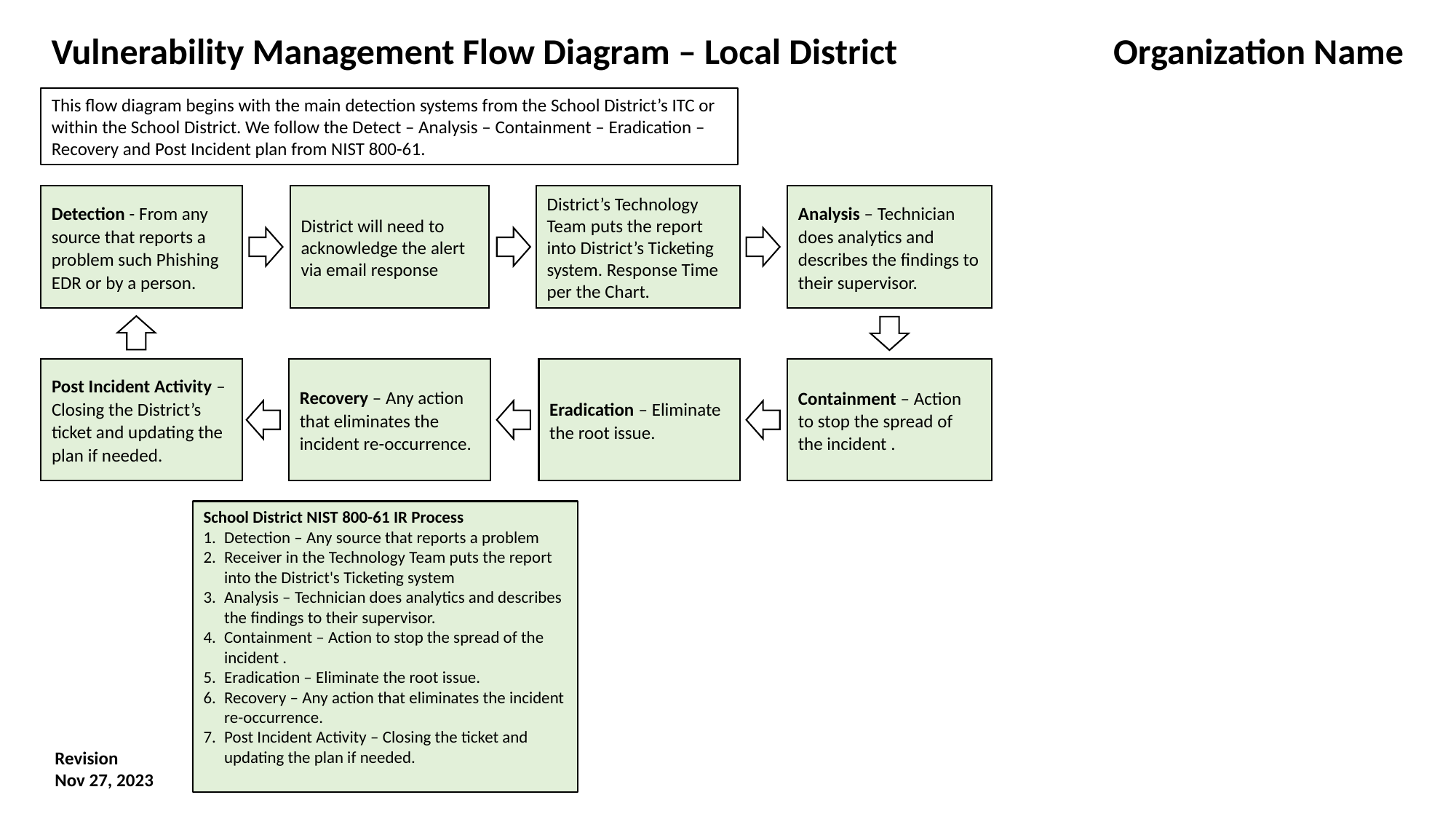

Vulnerability Management Flow Diagram – Local District
Organization Name
This flow diagram begins with the main detection systems from the School District’s ITC or within the School District. We follow the Detect – Analysis – Containment – Eradication – Recovery and Post Incident plan from NIST 800-61.
Detection - From any source that reports a problem such Phishing EDR or by a person.
District’s Technology Team puts the report into District’s Ticketing system. Response Time per the Chart.
Analysis – Technician does analytics and describes the findings to their supervisor.
District will need to acknowledge the alert via email response

Post Incident Activity – Closing the District’s ticket and updating the plan if needed.
Recovery – Any action that eliminates the incident re-occurrence.
Eradication – Eliminate the root issue.
Containment – Action to stop the spread of the incident .

School District NIST 800-61 IR Process
Detection – Any source that reports a problem
Receiver in the Technology Team puts the report into the District's Ticketing system
Analysis – Technician does analytics and describes the findings to their supervisor.
Containment – Action to stop the spread of the incident .
Eradication – Eliminate the root issue.
Recovery – Any action that eliminates the incident re-occurrence.
Post Incident Activity – Closing the ticket and updating the plan if needed.

Revision
Nov 27, 2023